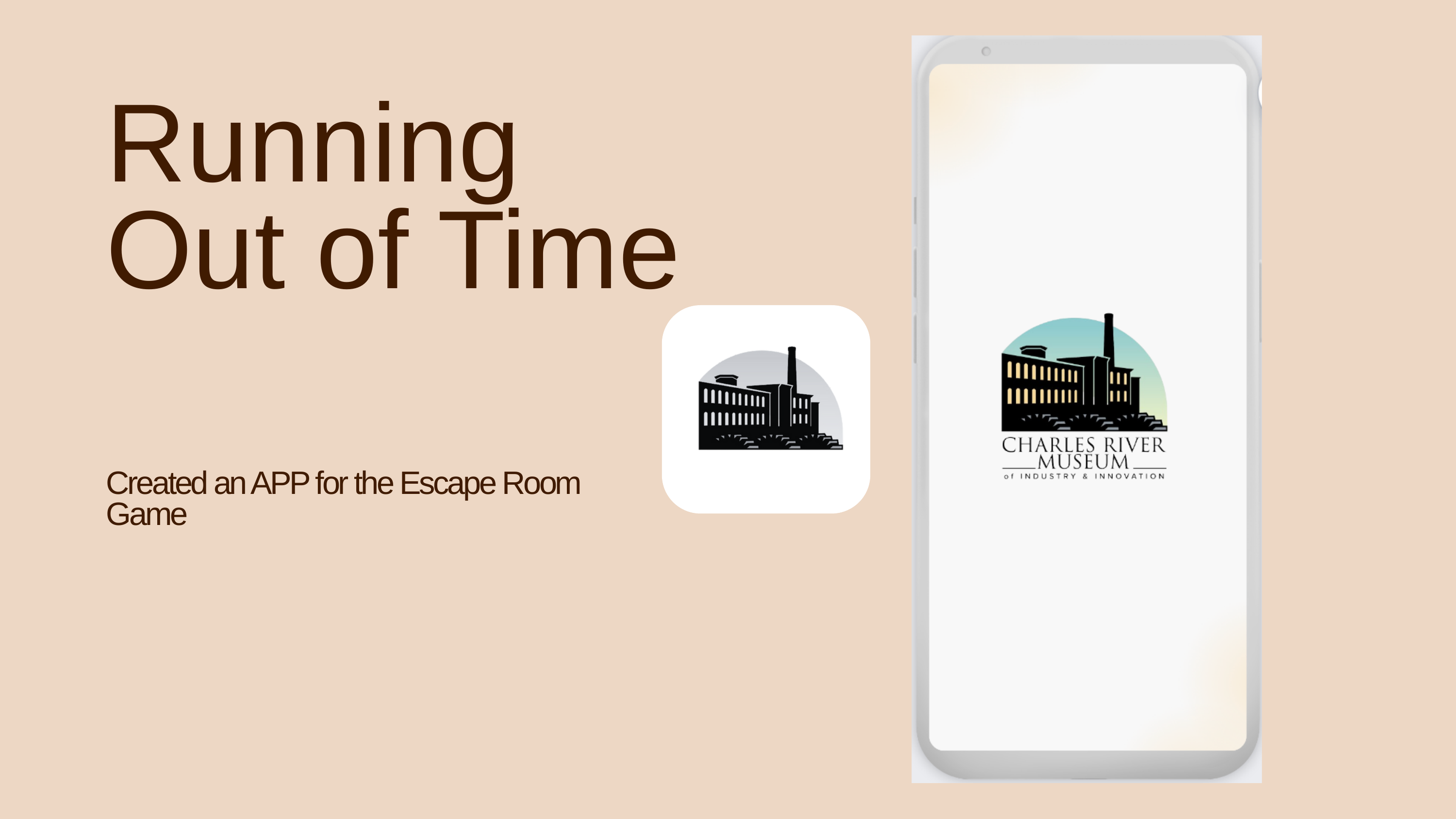

Running Out of Time

Created an APP for the Escape Room Game